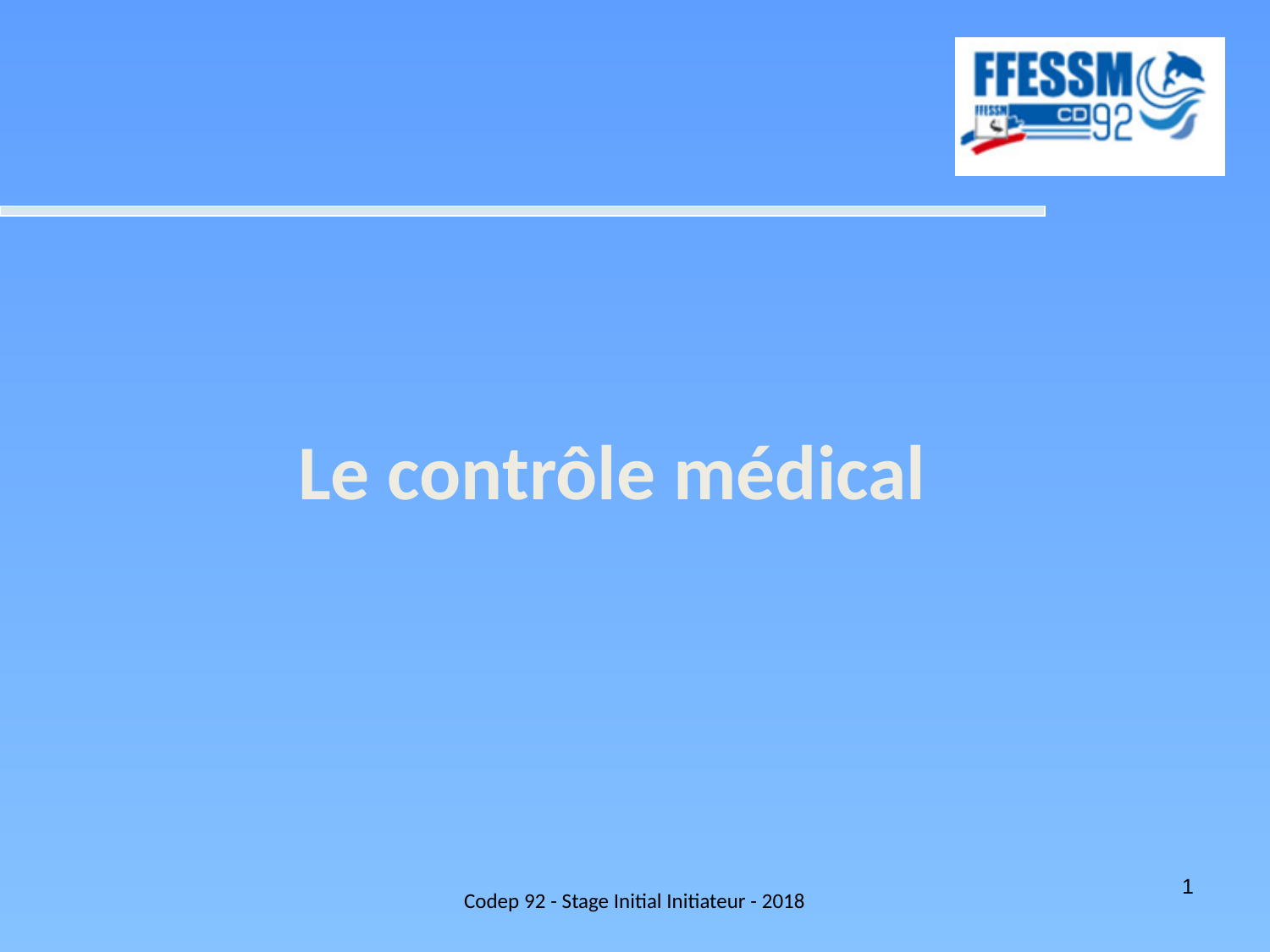

Le contrôle médical
Codep 92 - Stage Initial Initiateur - 2018
1